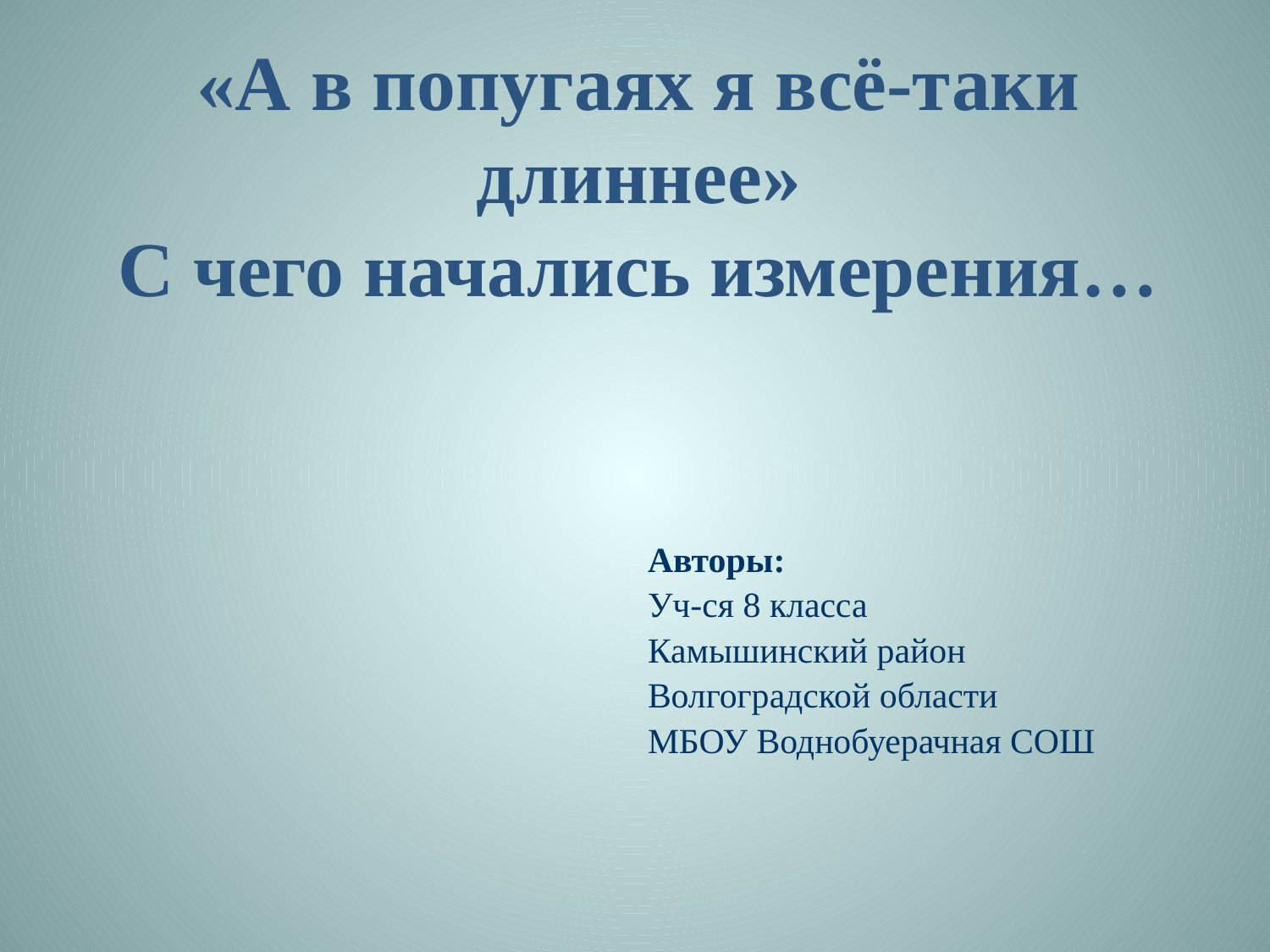

# «А в попугаях я всё-таки длиннее» С чего начались измерения…
Авторы:
Уч-ся 8 класса
Камышинский район
Волгоградской области
МБОУ Воднобуерачная СОШ